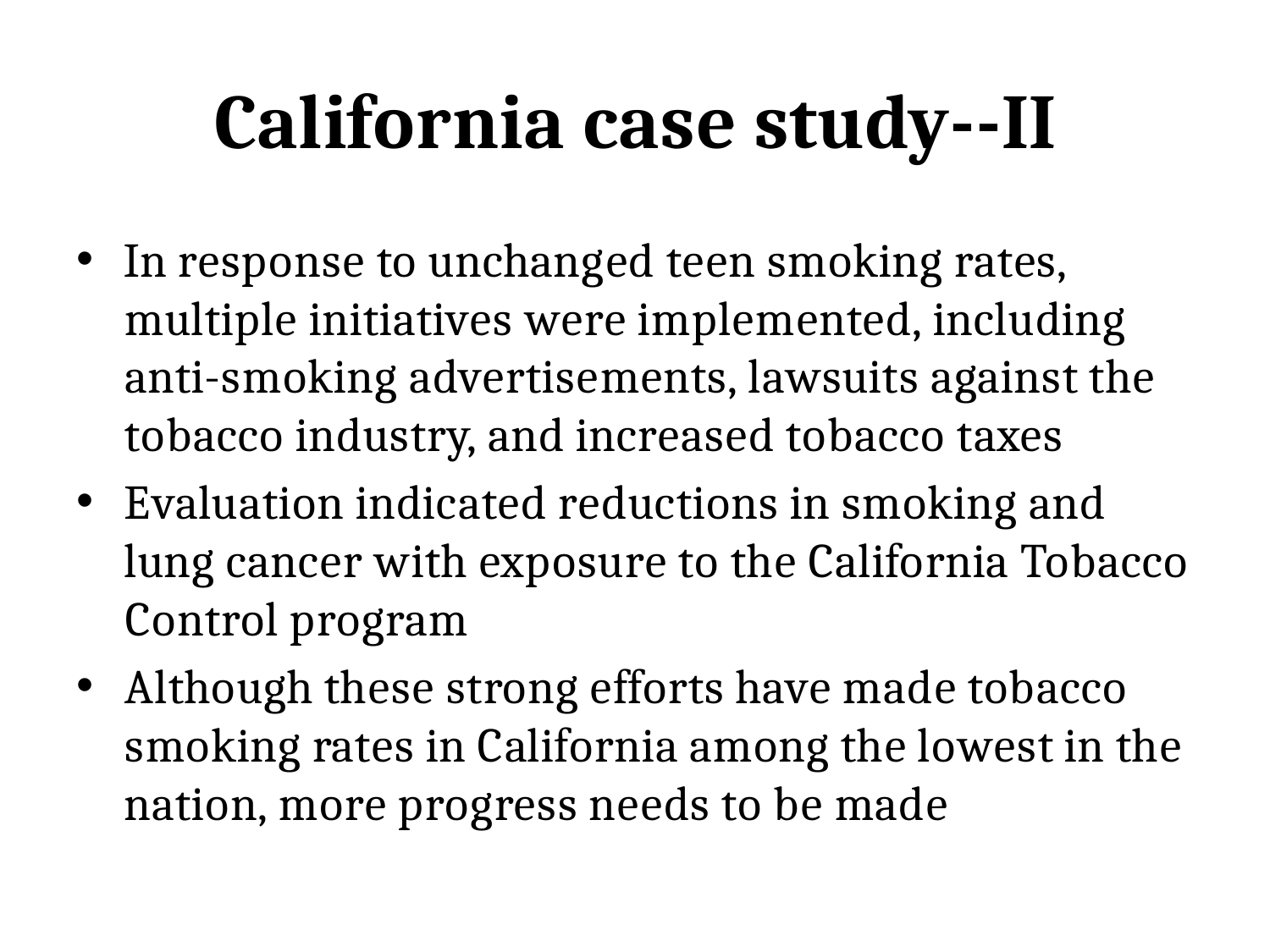

# California case study--II
In response to unchanged teen smoking rates, multiple initiatives were implemented, including anti-smoking advertisements, lawsuits against the tobacco industry, and increased tobacco taxes
Evaluation indicated reductions in smoking and lung cancer with exposure to the California Tobacco Control program
Although these strong efforts have made tobacco smoking rates in California among the lowest in the nation, more progress needs to be made